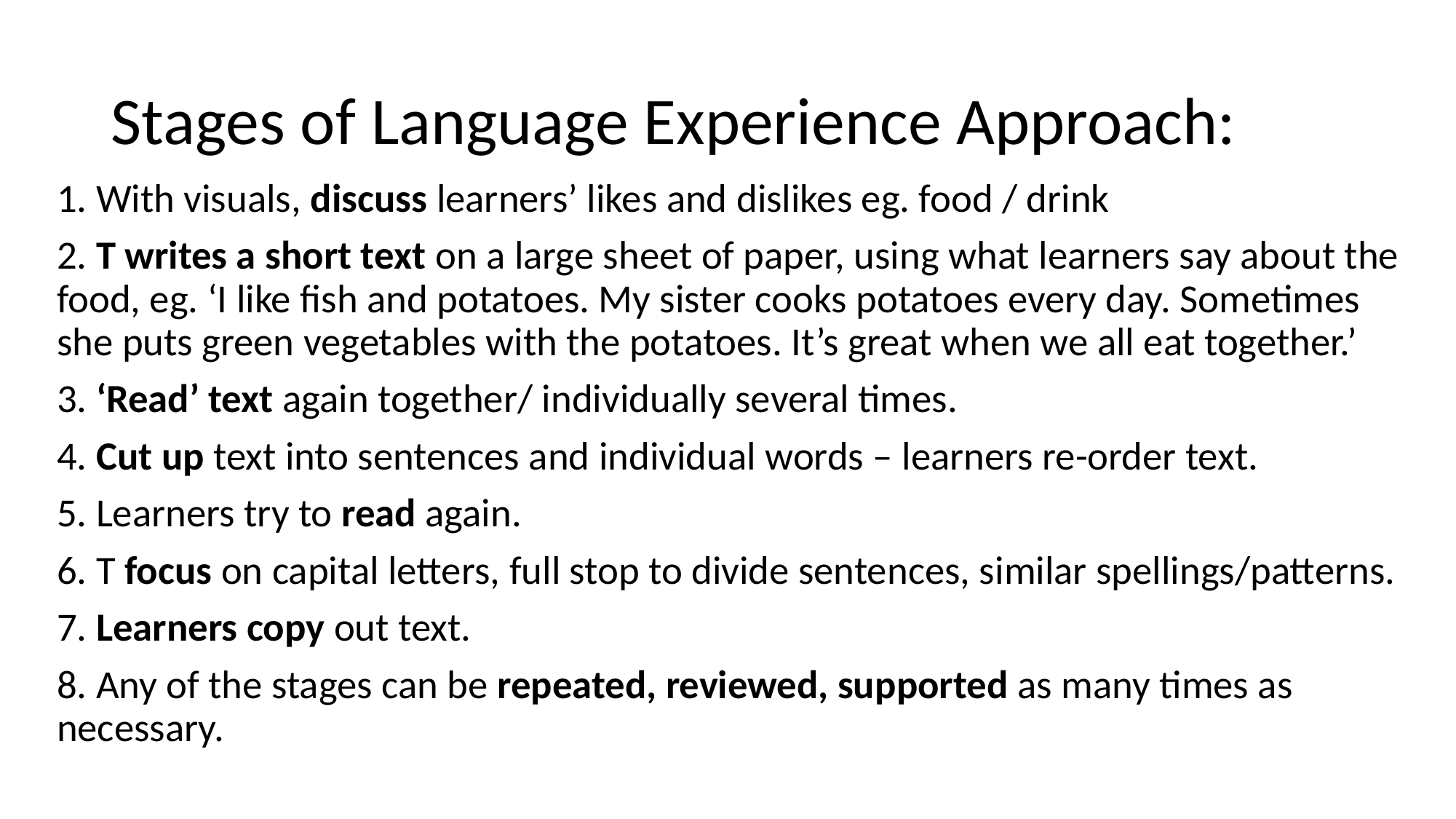

# Stages of Language Experience Approach:
1. With visuals, discuss learners’ likes and dislikes eg. food / drink
2. T writes a short text on a large sheet of paper, using what learners say about the food, eg. ‘I like fish and potatoes. My sister cooks potatoes every day. Sometimes she puts green vegetables with the potatoes. It’s great when we all eat together.’
3. ‘Read’ text again together/ individually several times.
4. Cut up text into sentences and individual words – learners re-order text.
5. Learners try to read again.
6. T focus on capital letters, full stop to divide sentences, similar spellings/patterns.
7. Learners copy out text.
8. Any of the stages can be repeated, reviewed, supported as many times as necessary.